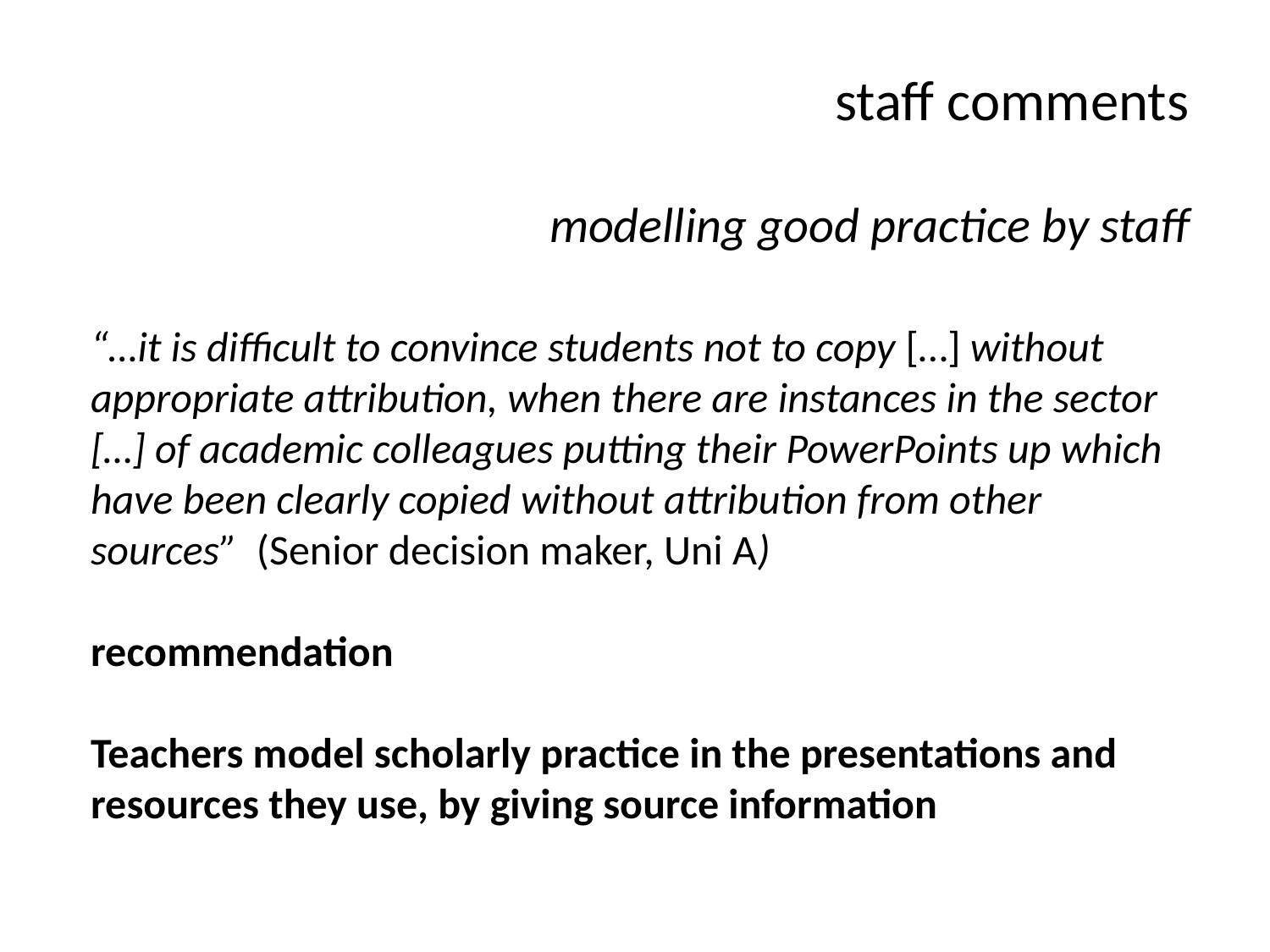

staff comments

modelling good practice by staff

“…it is difficult to convince students not to copy […] without appropriate attribution, when there are instances in the sector […] of academic colleagues putting their PowerPoints up which have been clearly copied without attribution from other sources”  (Senior decision maker, Uni A)

recommendation

Teachers model scholarly practice in the presentations and resources they use, by giving source information